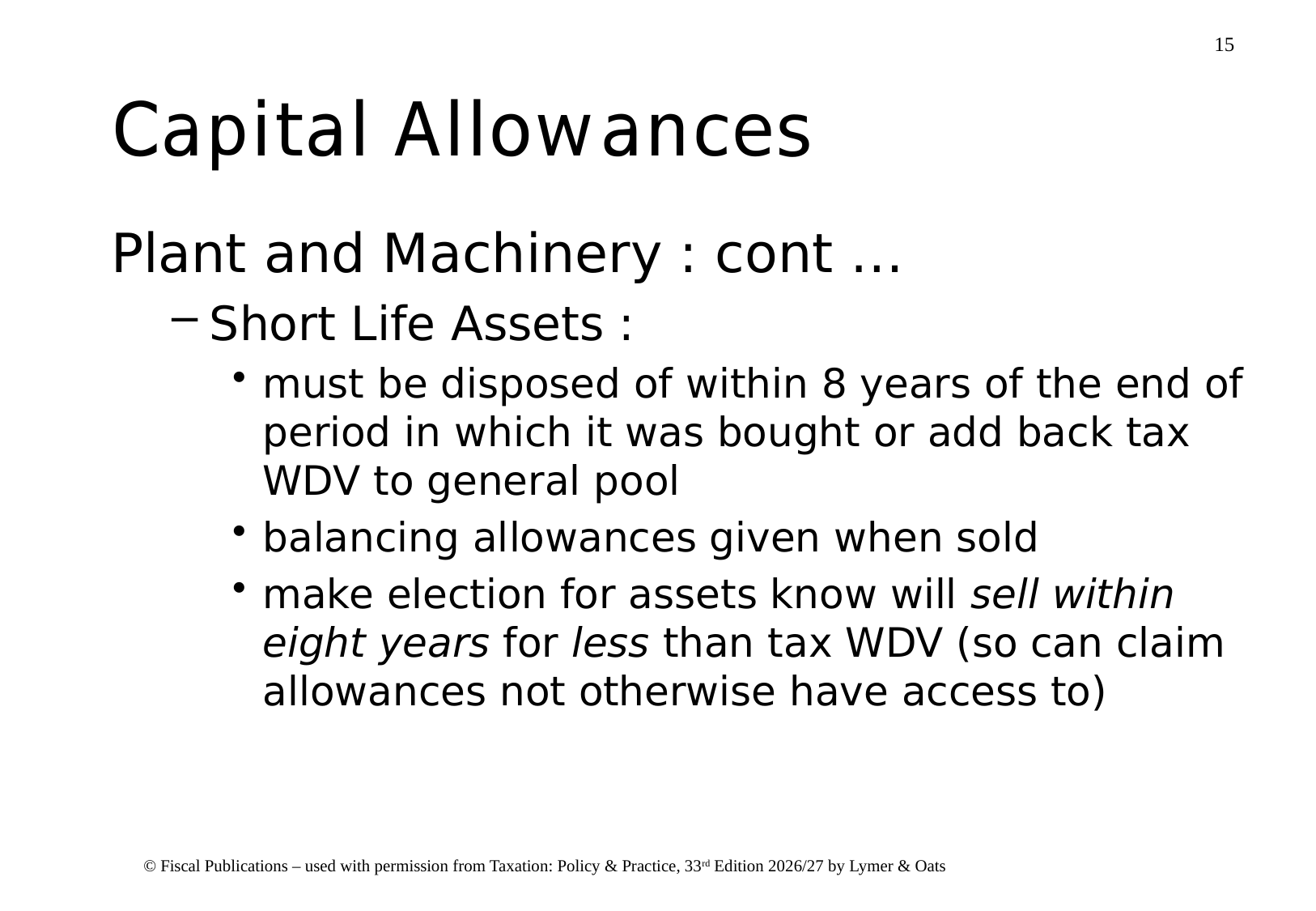

# Capital Allowances
Plant and Machinery : cont …
Short Life Assets :
must be disposed of within 8 years of the end of period in which it was bought or add back tax WDV to general pool
balancing allowances given when sold
make election for assets know will sell within eight years for less than tax WDV (so can claim allowances not otherwise have access to)